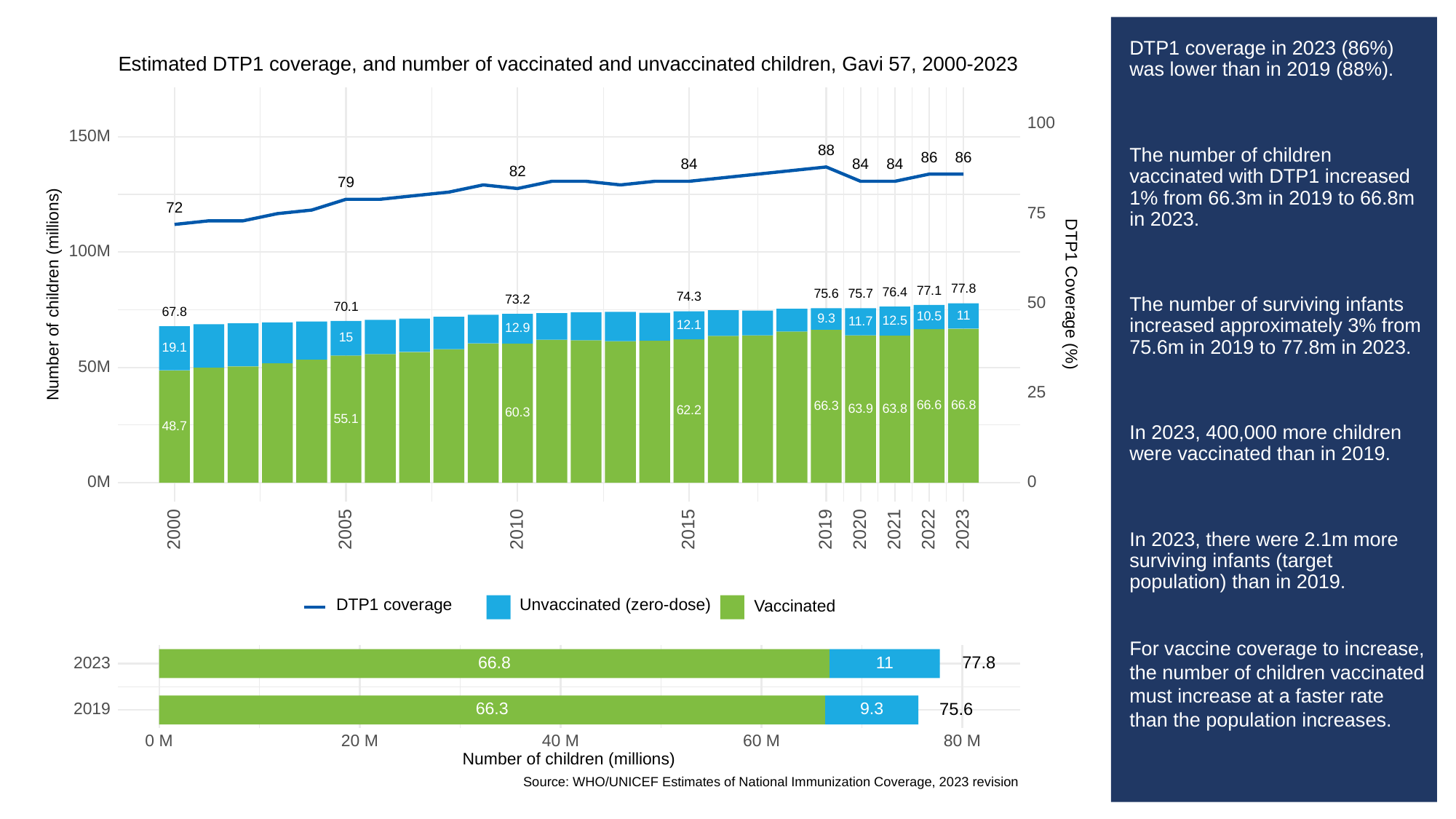

# DTP1 coverage in 2023 (86%) was lower than in 2019 (88%).

The number of children vaccinated with DTP1 increased 1% from 66.3m in 2019 to 66.8m in 2023.

The number of surviving infants increased approximately 3% from 75.6m in 2019 to 77.8m in 2023.

In 2023, 400,000 more children were vaccinated than in 2019.

In 2023, there were 2.1m more surviving infants (target population) than in 2019.

For vaccine coverage to increase, the number of children vaccinated must increase at a faster rate than the population increases.

Estimated DTP1 coverage, and number of vaccinated and unvaccinated children, Gavi 57, 2000-2023

100
150M

88
86
86
84
84
84
82

79

72
75
100M

77.8
77.1
Number of children (millions)
DTP1 Coverage (%)
76.4
75.6
75.7
74.3
73.2
50
70.1

67.8

11

10.5

9.3

12.5

11.7

12.1

12.9

15

19.1

50M

25
66.8
66.6
66.3
63.9
63.8
62.2
60.3
55.1
48.7

0M
0

2023
2000
2005
2010
2015
2019
2020
2021
2022

Unvaccinated (zero-dose)
DTP1 coverage
Vaccinated

77.8
66.8
2023
11

75.6
66.3
9.3
2019

0 M
20 M
40 M
60 M
80 M
Number of children (millions)
Source: WHO/UNICEF Estimates of National Immunization Coverage, 2023 revision